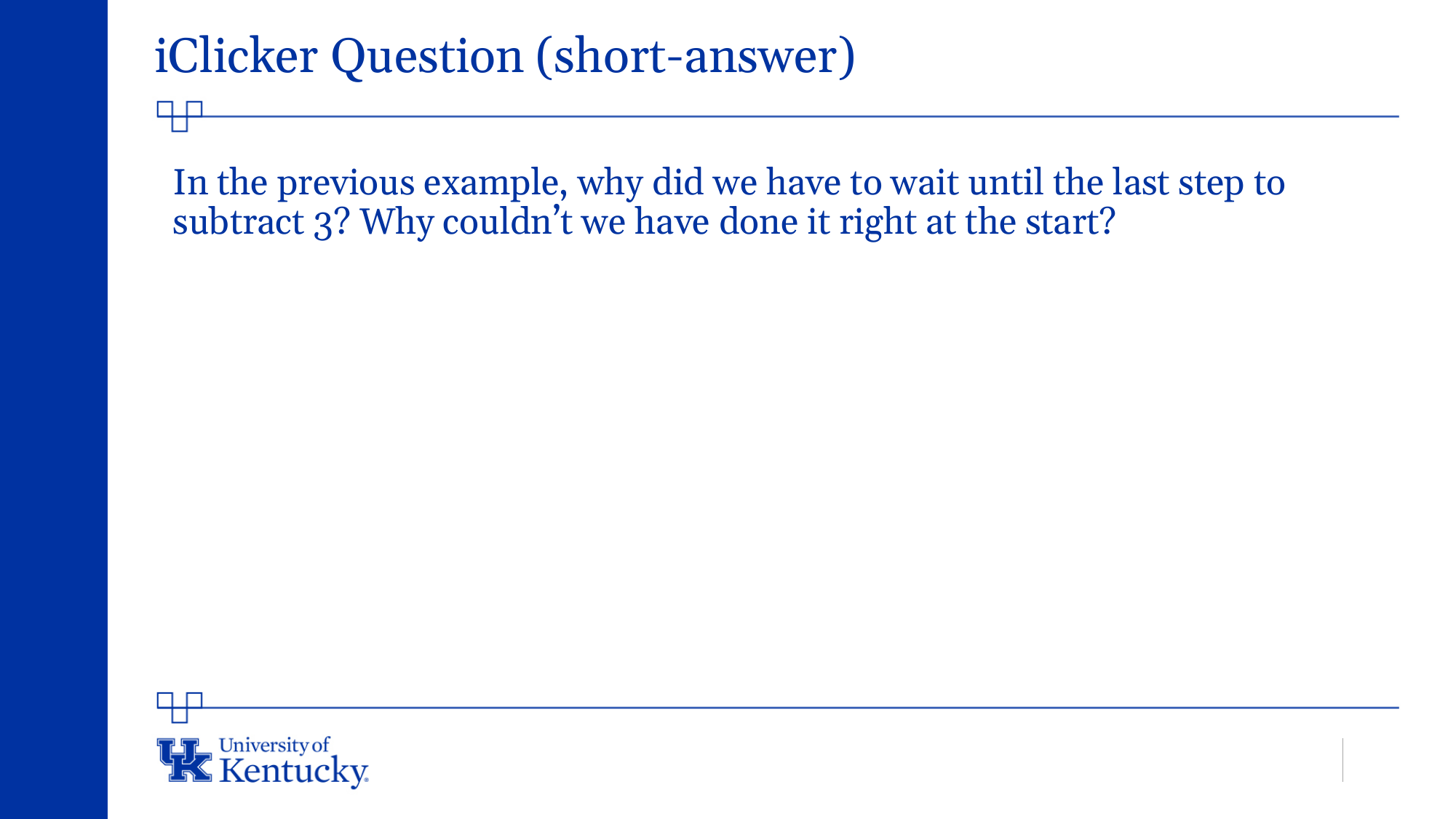

# iClicker Question (short-answer)
In the previous example, why did we have to wait until the last step to subtract 3? Why couldn’t we have done it right at the start?